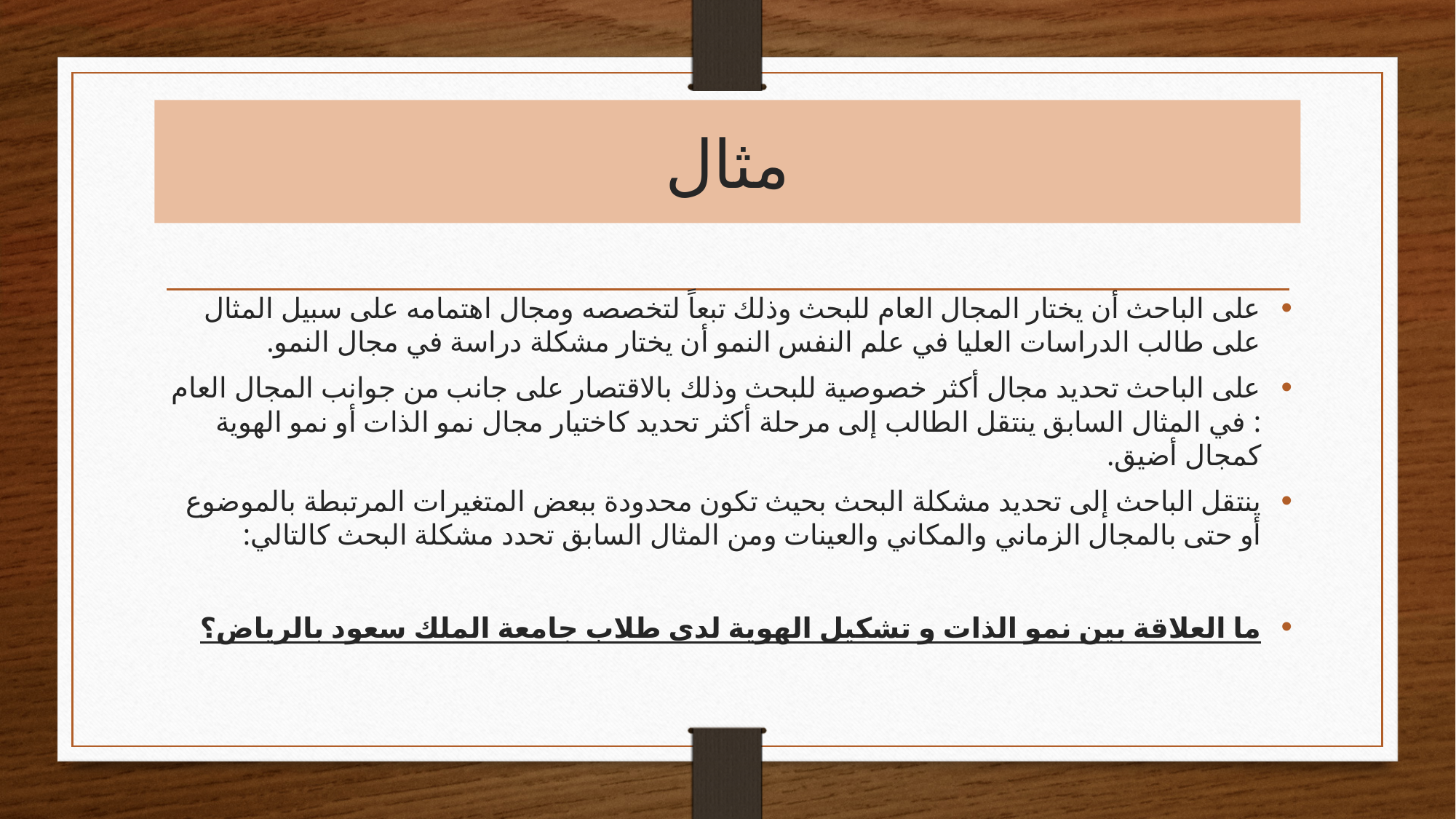

# مثال
على الباحث أن يختار المجال العام للبحث وذلك تبعاً لتخصصه ومجال اهتمامه على سبيل المثال على طالب الدراسات العليا في علم النفس النمو أن يختار مشكلة دراسة في مجال النمو.
على الباحث تحديد مجال أكثر خصوصية للبحث وذلك بالاقتصار على جانب من جوانب المجال العام : في المثال السابق ينتقل الطالب إلى مرحلة أكثر تحديد كاختيار مجال نمو الذات أو نمو الهوية كمجال أضيق.
ينتقل الباحث إلى تحديد مشكلة البحث بحيث تكون محدودة ببعض المتغيرات المرتبطة بالموضوع أو حتى بالمجال الزماني والمكاني والعينات ومن المثال السابق تحدد مشكلة البحث كالتالي:

ما العلاقة بين نمو الذات و تشكيل الهوية لدى طلاب جامعة الملك سعود بالرياض؟